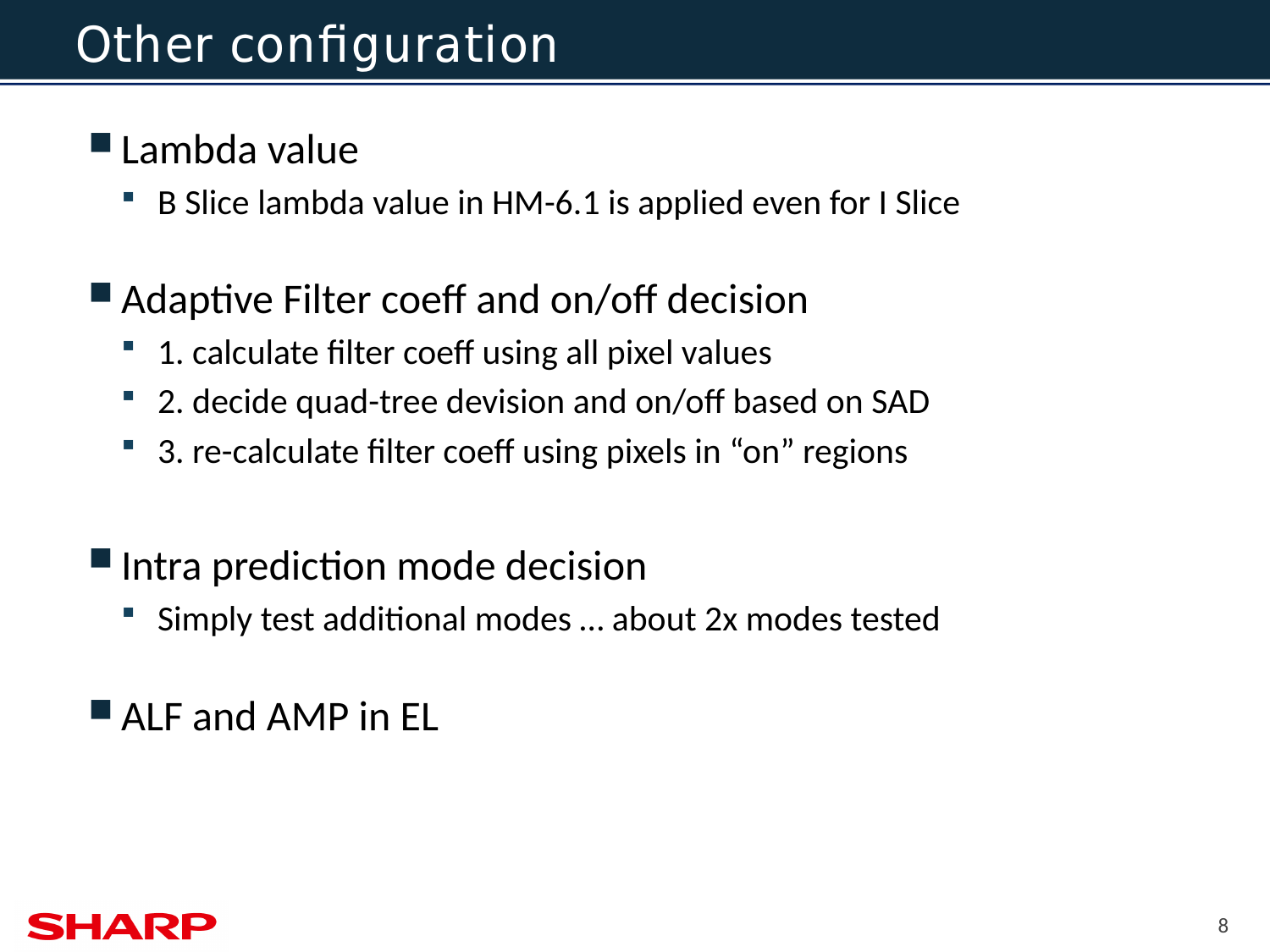

# Other configuration
Lambda value
B Slice lambda value in HM-6.1 is applied even for I Slice

Adaptive Filter coeff and on/off decision
1. calculate filter coeff using all pixel values
2. decide quad-tree devision and on/off based on SAD
3. re-calculate filter coeff using pixels in “on” regions

Intra prediction mode decision
Simply test additional modes … about 2x modes tested

ALF and AMP in EL
8